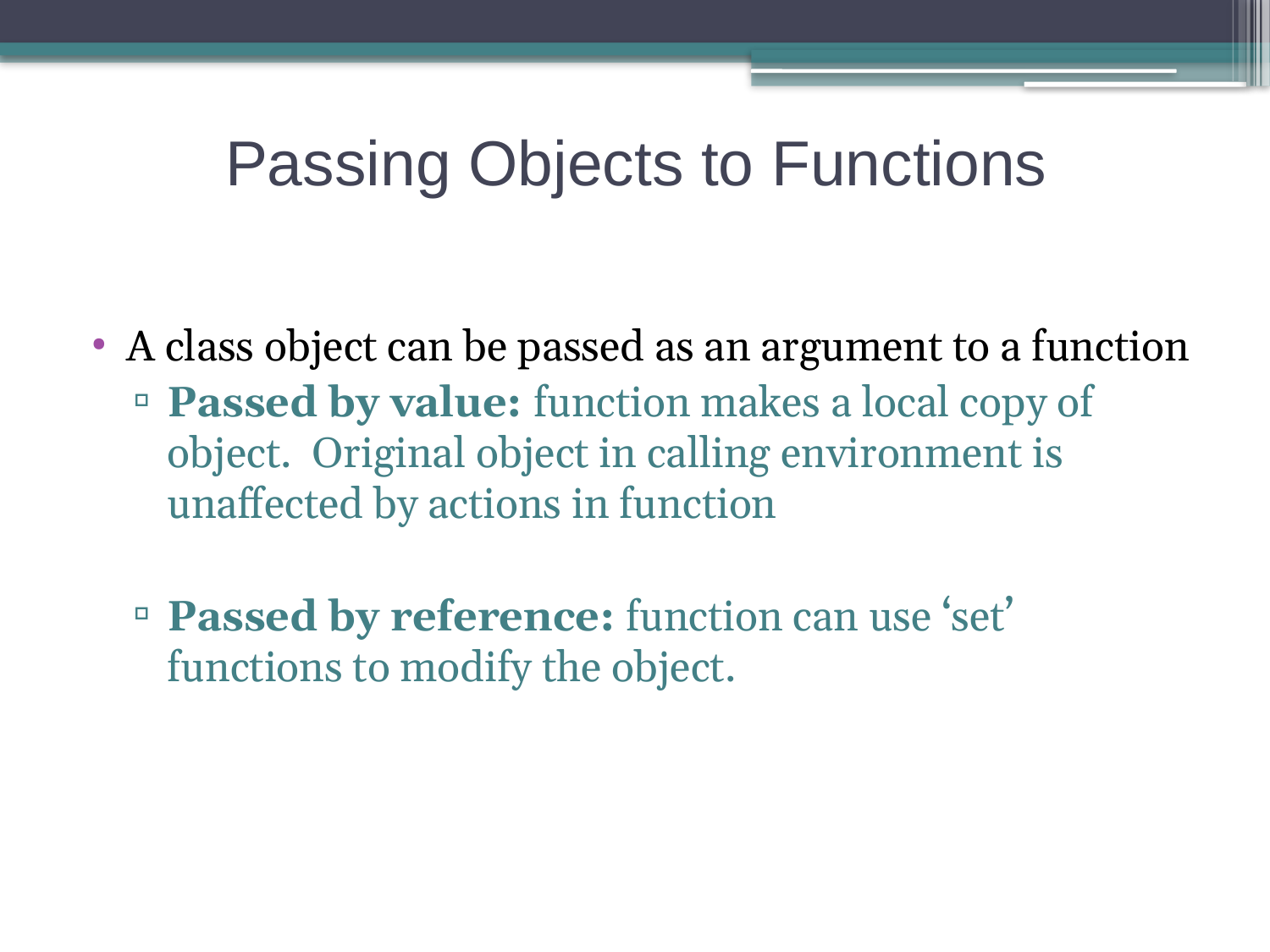

# Passing Objects to Functions
A class object can be passed as an argument to a function
Passed by value: function makes a local copy of object.  Original object in calling environment is unaffected by actions in function

Passed by reference: function can use ‘set’ functions to modify the object.
44